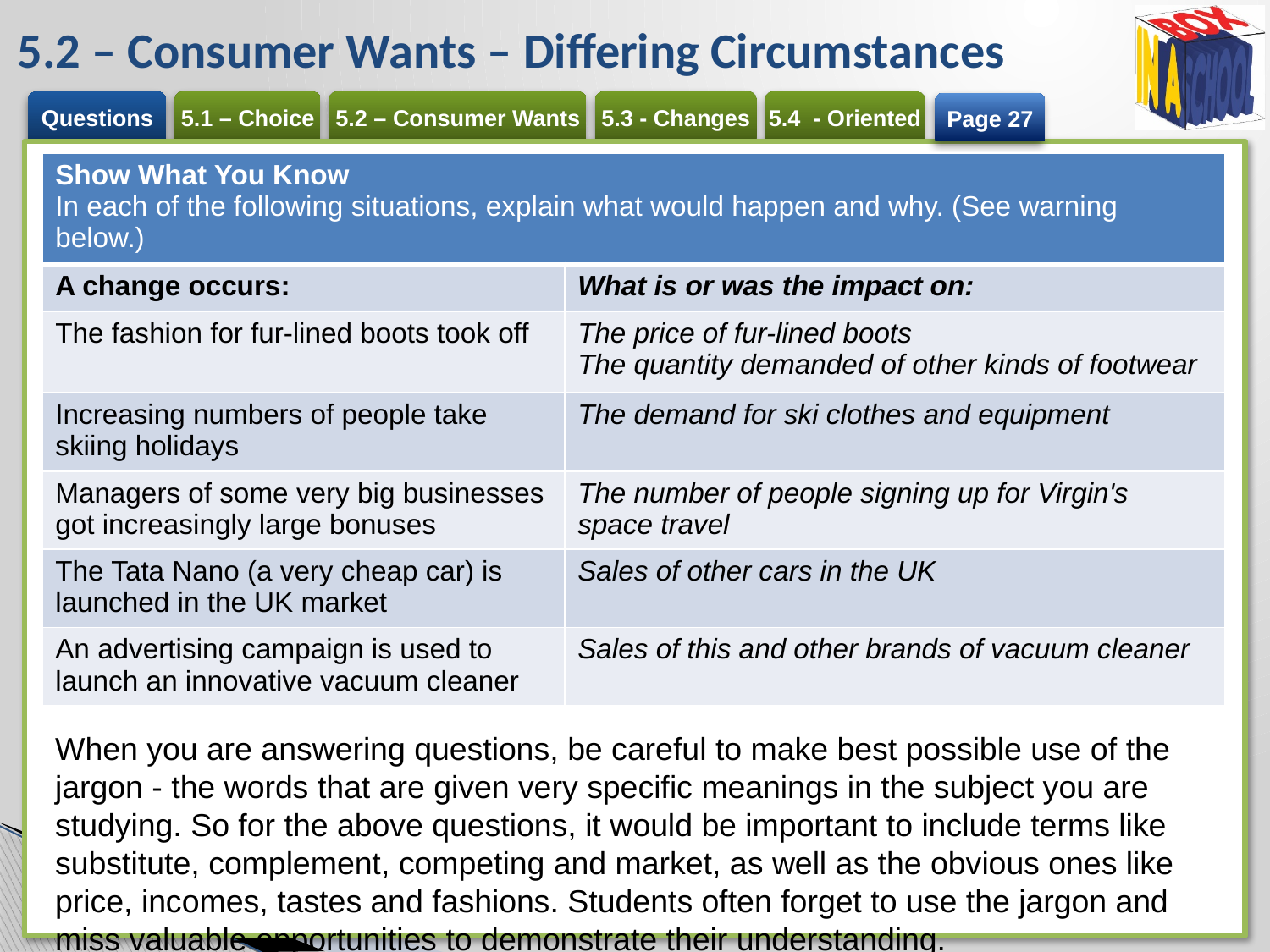

# 5.2 – Consumer Wants – Differing Circumstances
Page 27
| Show What You Know In each of the following situations, explain what would happen and why. (See warning below.) |  |
| --- | --- |
| A change occurs: | What is or was the impact on: |
| The fashion for fur-lined boots took off | The price of fur-lined boots The quantity demanded of other kinds of footwear |
| Increasing numbers of people take skiing holidays | The demand for ski clothes and equipment |
| Managers of some very big businesses got increasingly large bonuses | The number of people signing up for Virgin's space travel |
| The Tata Nano (a very cheap car) is launched in the UK market | Sales of other cars in the UK |
| An advertising campaign is used to launch an innovative vacuum cleaner | Sales of this and other brands of vacuum cleaner |
When you are answering questions, be careful to make best possible use of the jargon - the words that are given very specific meanings in the subject you are studying. So for the above questions, it would be important to include terms like substitute, complement, competing and market, as well as the obvious ones like price, incomes, tastes and fashions. Students often forget to use the jargon and miss valuable opportunities to demonstrate their understanding.